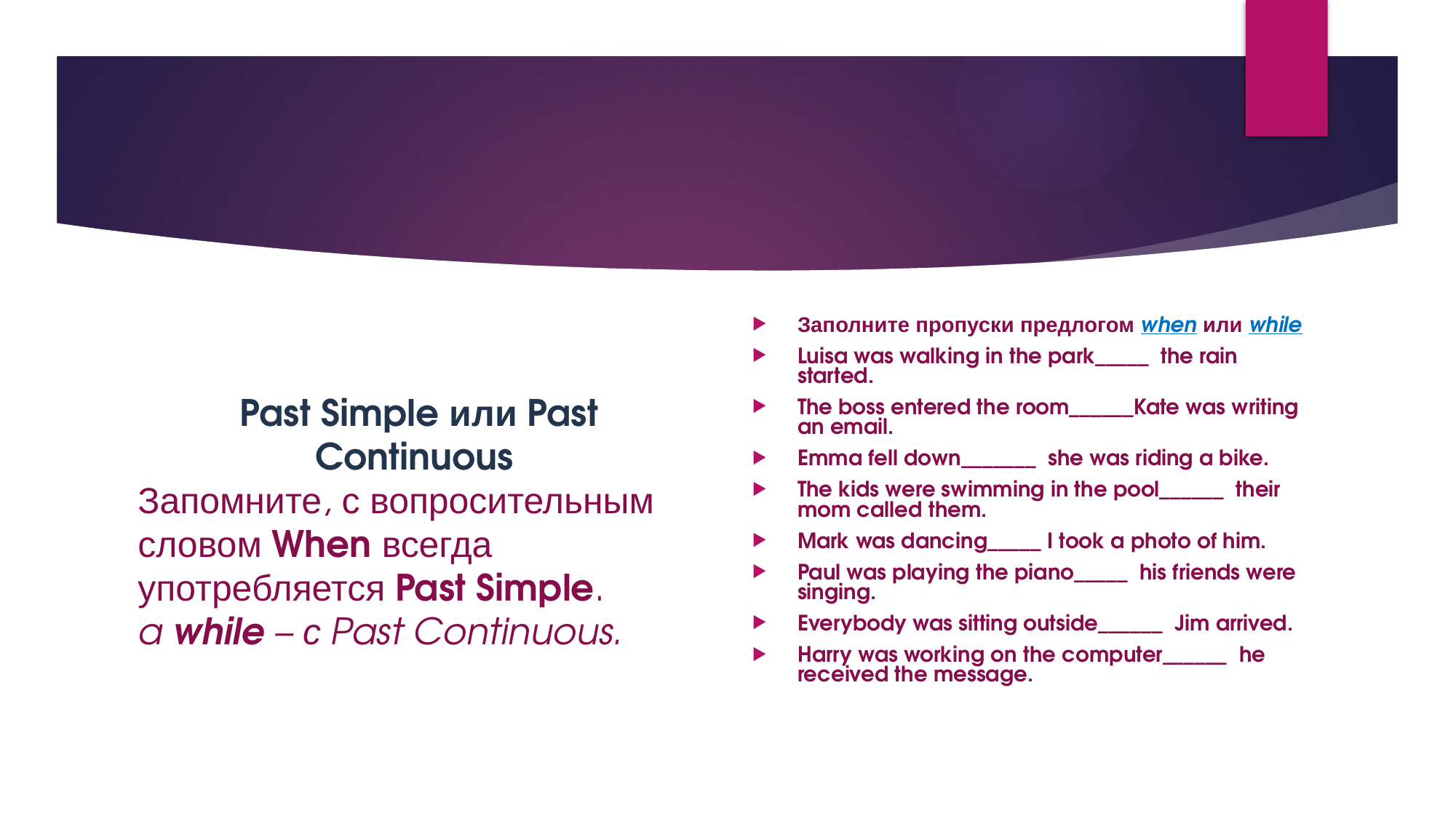

#
Заполните пропуски предлогом when или while
Luisa was walking in the park_____  the rain started.
The boss entered the room______Kate was writing an email.
Emma fell down_______  she was riding a bike.
The kids were swimming in the pool______  their mom called them.
Mark was dancing_____ I took a photo of him.
Paul was playing the piano_____  his friends were singing.
Everybody was sitting outside______  Jim arrived.
Harry was working on the computer______  he received the message.

 Past Simple или Past Continuous
Запомните, с вопросительным словом When всегда
употребляется Past Simple. a while – с Past Continuous.